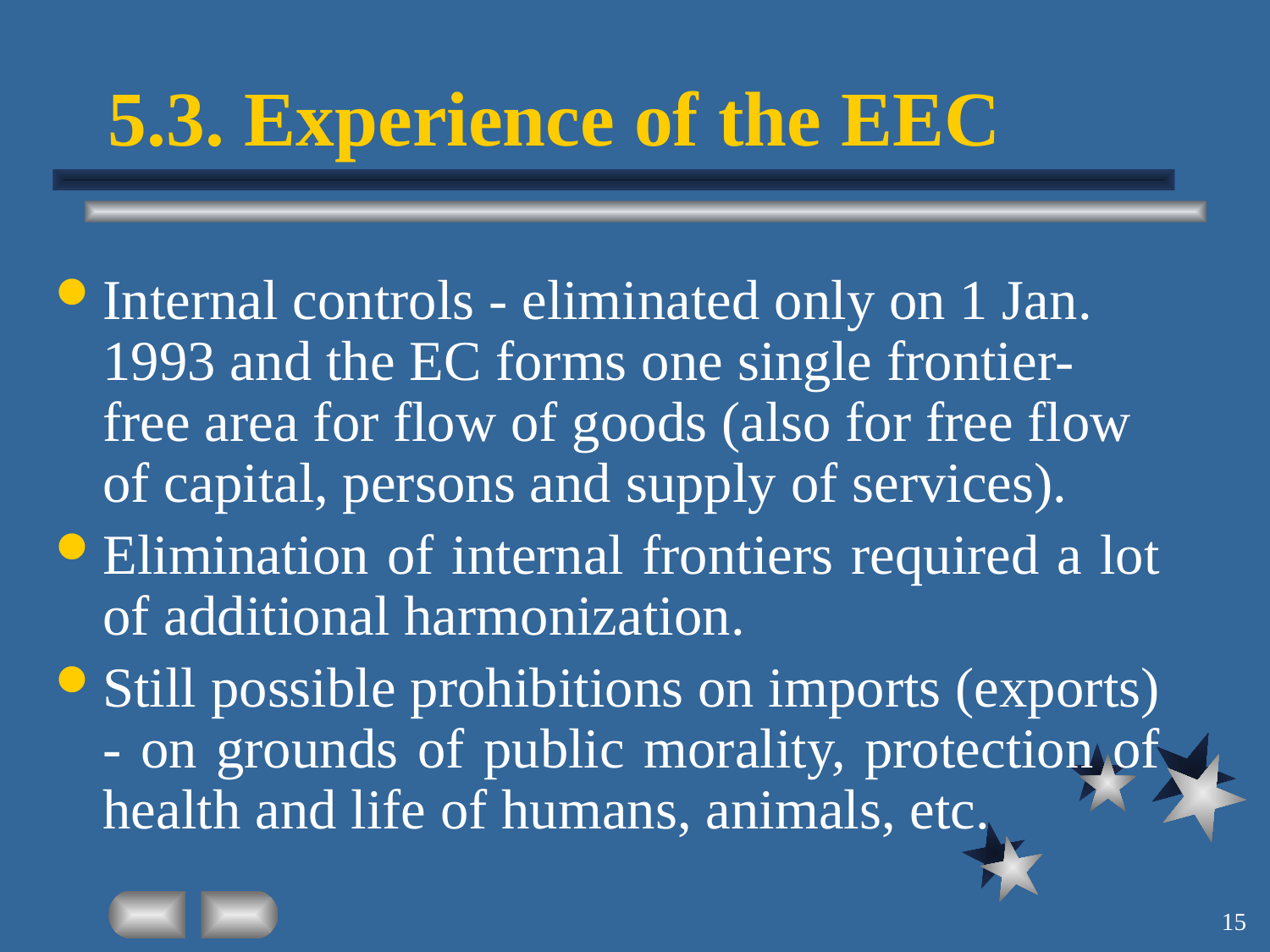

# 5.3. Experience of the EEC
Internal controls - eliminated only on 1 Jan. 1993 and the EC forms one single frontier-free area for flow of goods (also for free flow of capital, persons and supply of services).
Elimination of internal frontiers required a lot of additional harmonization.
Still possible prohibitions on imports (exports) - on grounds of public morality, protection of health and life of humans, animals, etc.
15